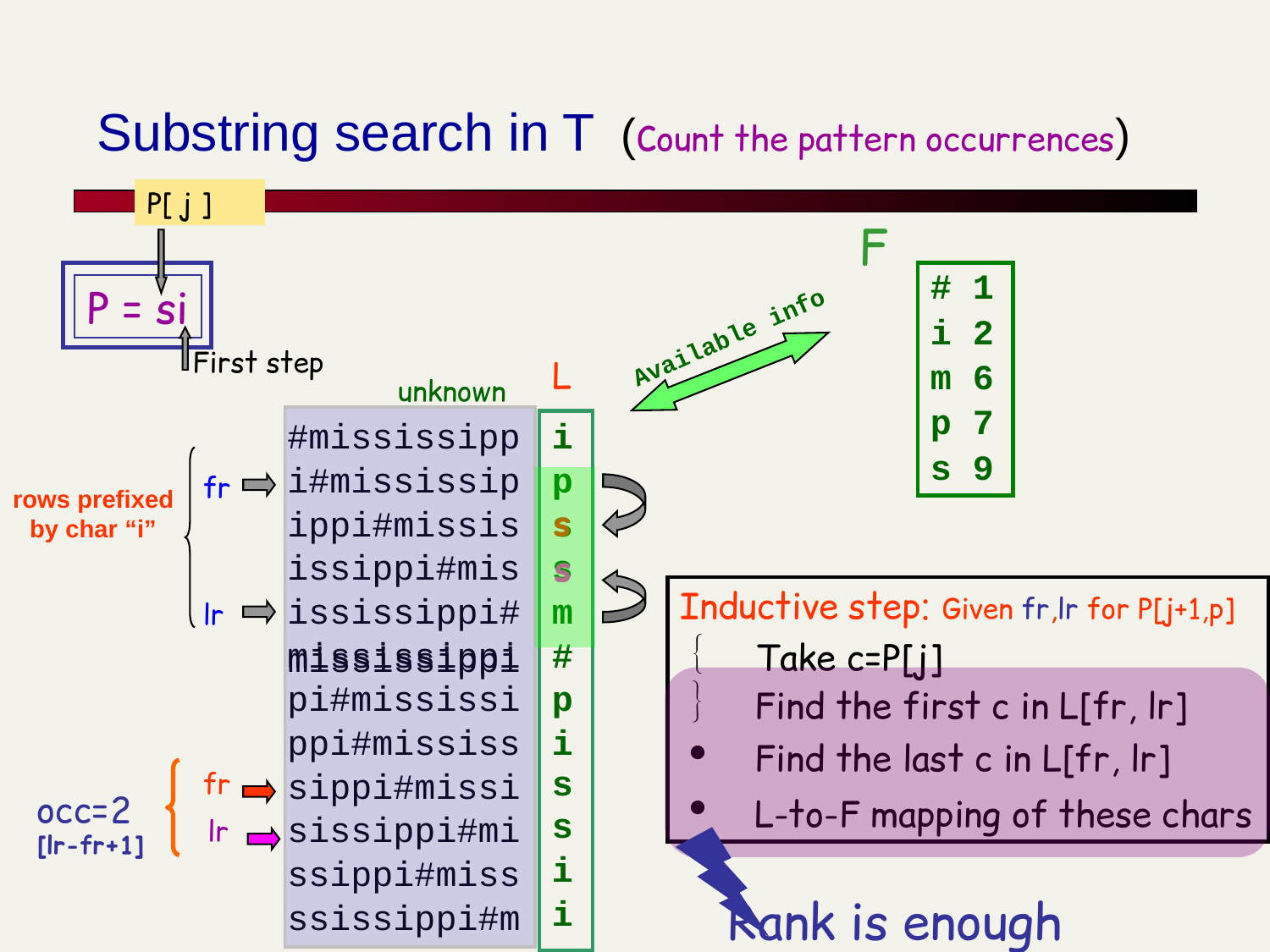

# Substring search in T  (Count the pattern occurrences)
P[ j ]

Take c=P[j]
F
# 1
i 2
m 6
p 7
s 9

P = si
Available info

First step
L
#mississipp
i#mississip
ippi#missis
issippi#mis
ississippi#
mississippi
pi#mississi
ppi#mississ
sippi#missi
sissippi#mi
ssippi#miss
ssissippi#m
i
p
s
s
m
#
p
i
s
s
i
i

mississippi
unknown

rows prefixed
by char “i”
fr

lr

s
s

Inductive step: Given fr,lr for P[j+1,p]

Find the first c in L[fr, lr]

Find the last c in L[fr, lr]

occ=2
[lr-fr+1]
fr

L-to-F mapping of these chars
lr

Rank is enough